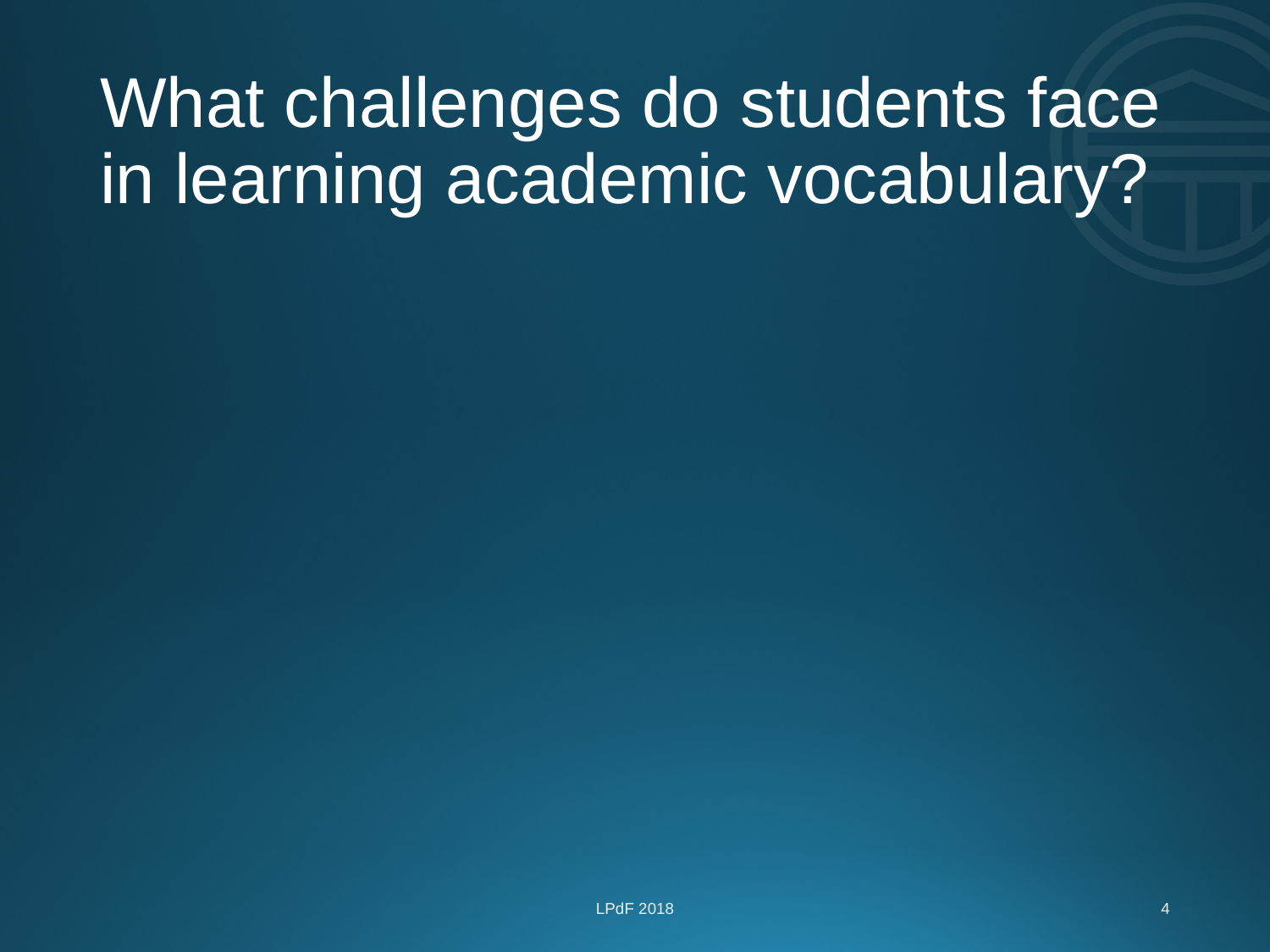

# What challenges do students face in learning academic vocabulary?

LPdF 2018
4